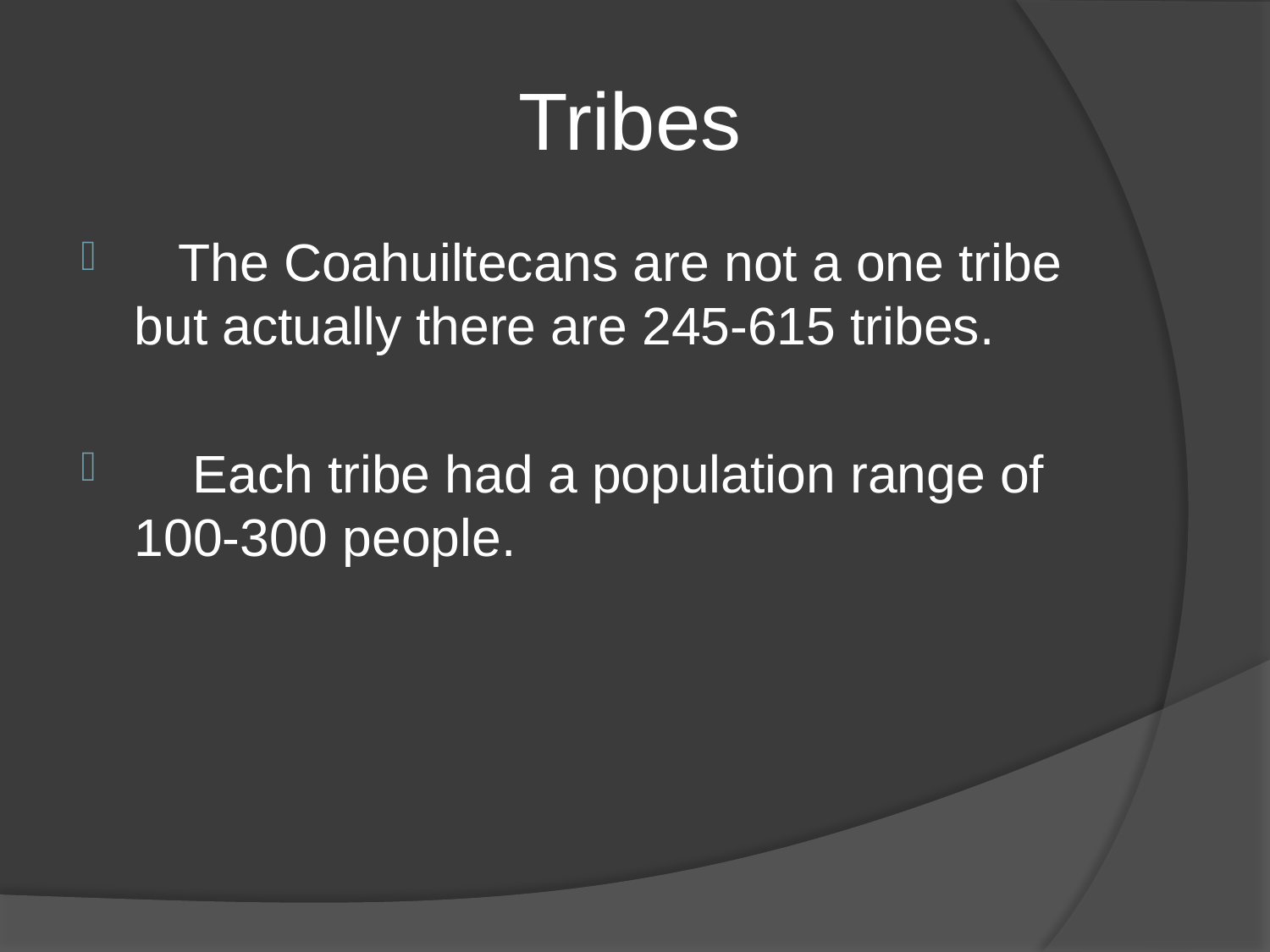

# Tribes
   The Coahuiltecans are not a one tribe but actually there are 245-615 tribes.

    Each tribe had a population range of 100-300 people.